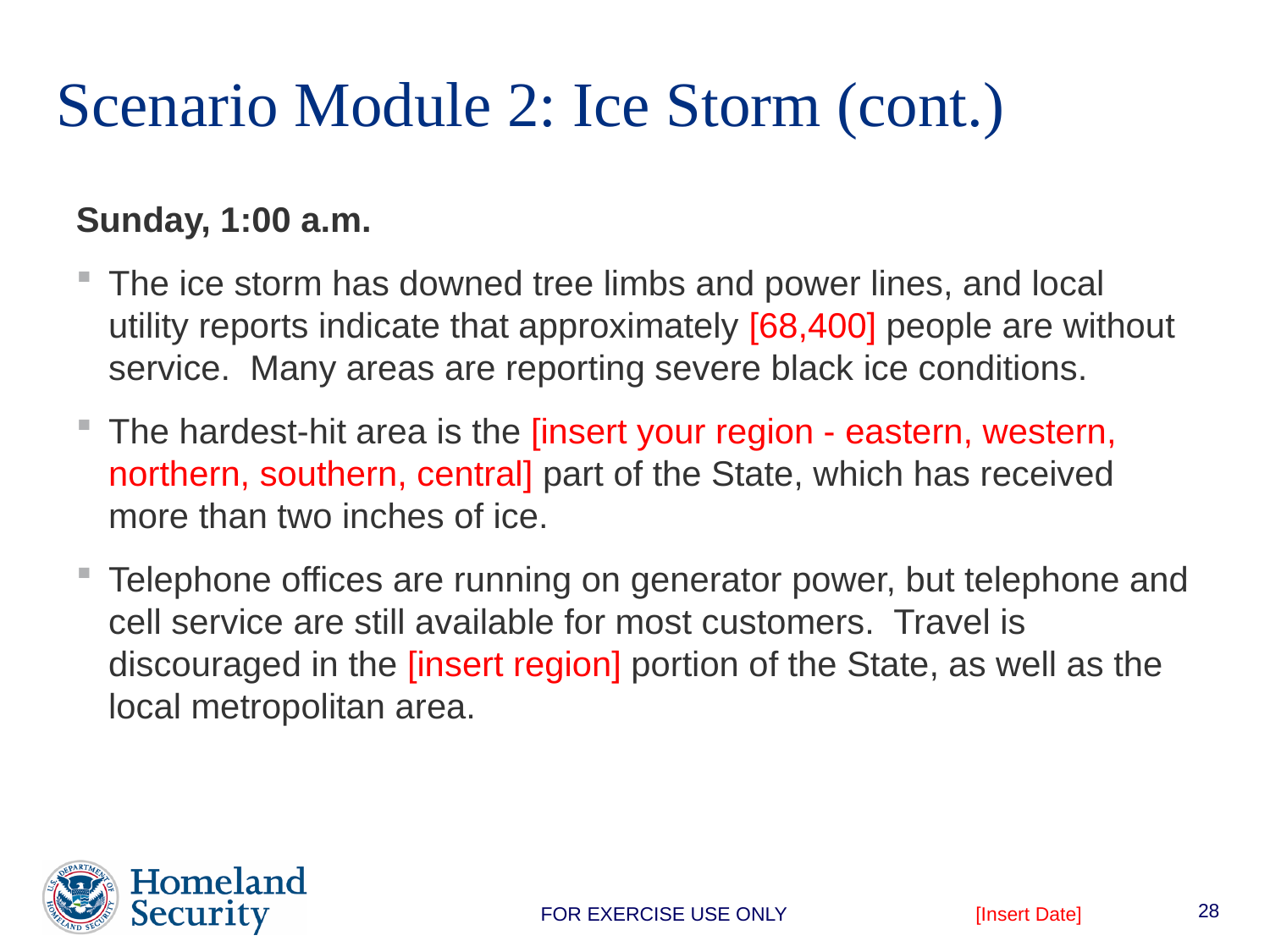

# Scenario Module 2: Ice Storm (cont.)
Sunday, 1:00 a.m.
The ice storm has downed tree limbs and power lines, and local utility reports indicate that approximately [68,400] people are without service.  Many areas are reporting severe black ice conditions.
The hardest-hit area is the [insert your region - eastern, western, northern, southern, central] part of the State, which has received more than two inches of ice.
Telephone offices are running on generator power, but telephone and cell service are still available for most customers.  Travel is discouraged in the [insert region] portion of the State, as well as the local metropolitan area.

28